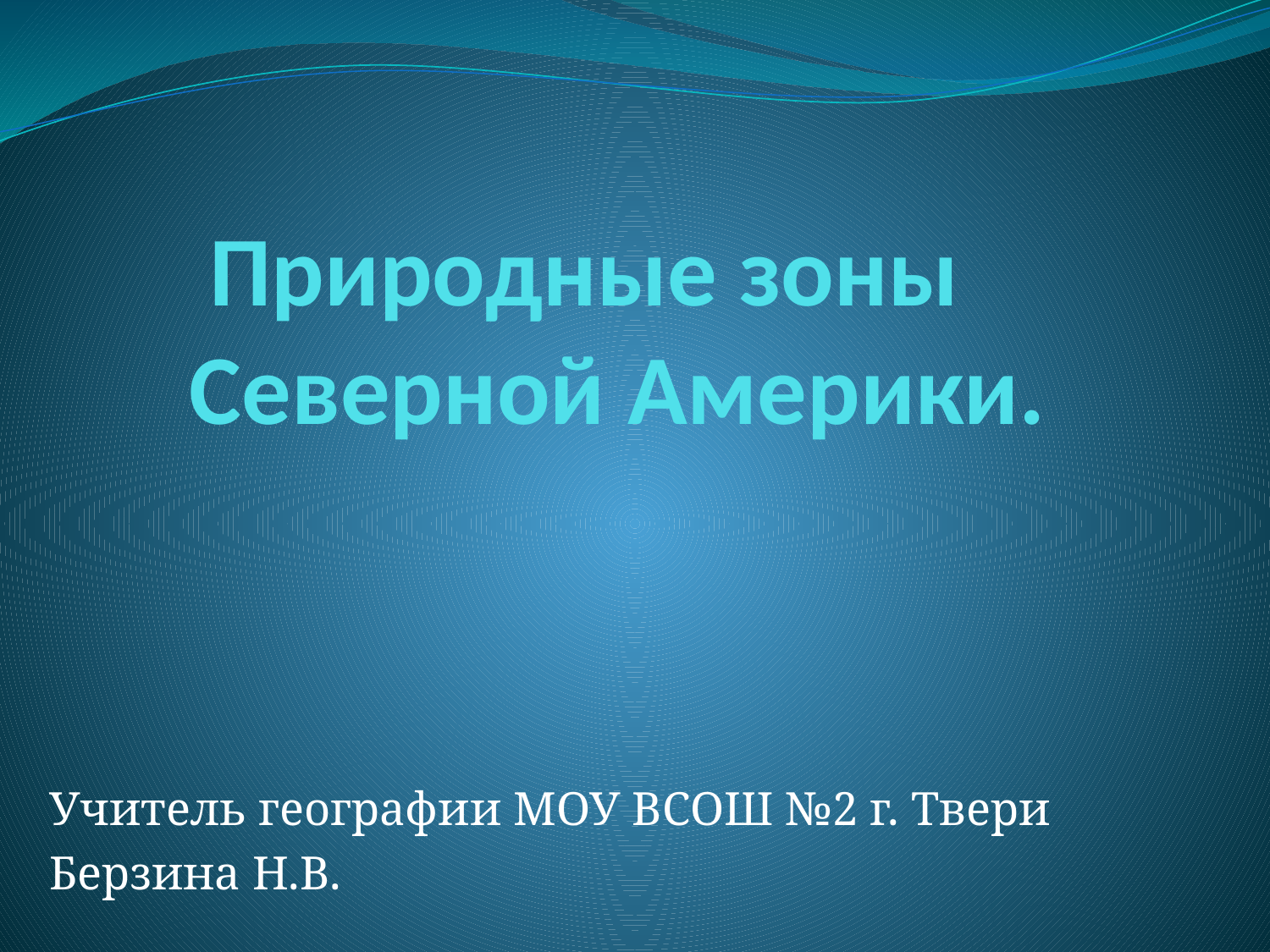

# Природные зоны    Северной Америки.
Учитель географии МОУ ВСОШ №2 г. Твери
Берзина Н.В.